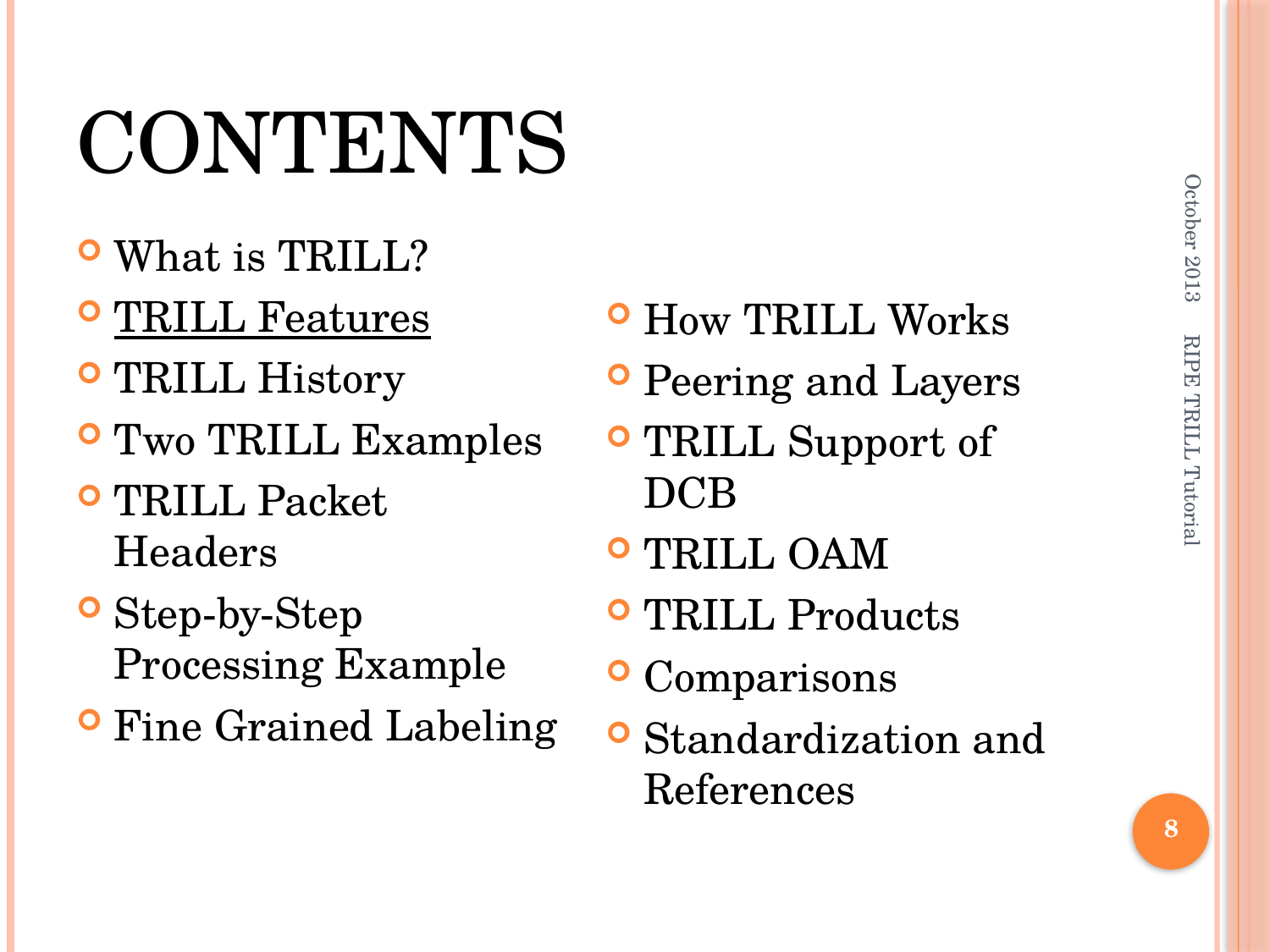

# CONTENTS
October 2013
What is TRILL?
TRILL Features
TRILL History
Two TRILL Examples
TRILL Packet Headers
Step-by-Step Processing Example
Fine Grained Labeling
How TRILL Works
Peering and Layers
TRILL Support of DCB
TRILL OAM
TRILL Products
Comparisons
Standardization and References
RIPE TRILL Tutorial
8